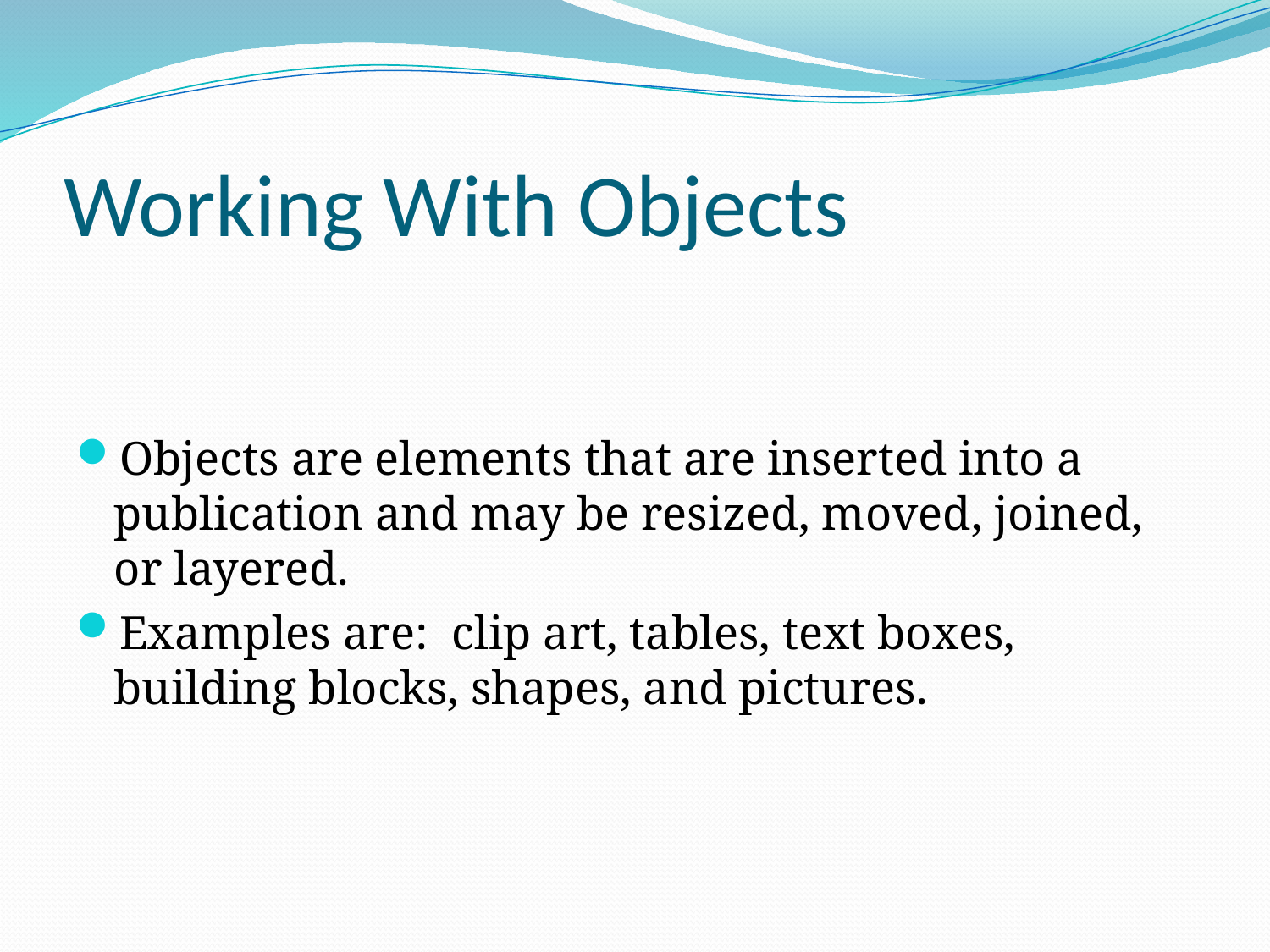

# Working With Objects
Objects are elements that are inserted into a publication and may be resized, moved, joined, or layered.
Examples are:  clip art, tables, text boxes, building blocks, shapes, and pictures.